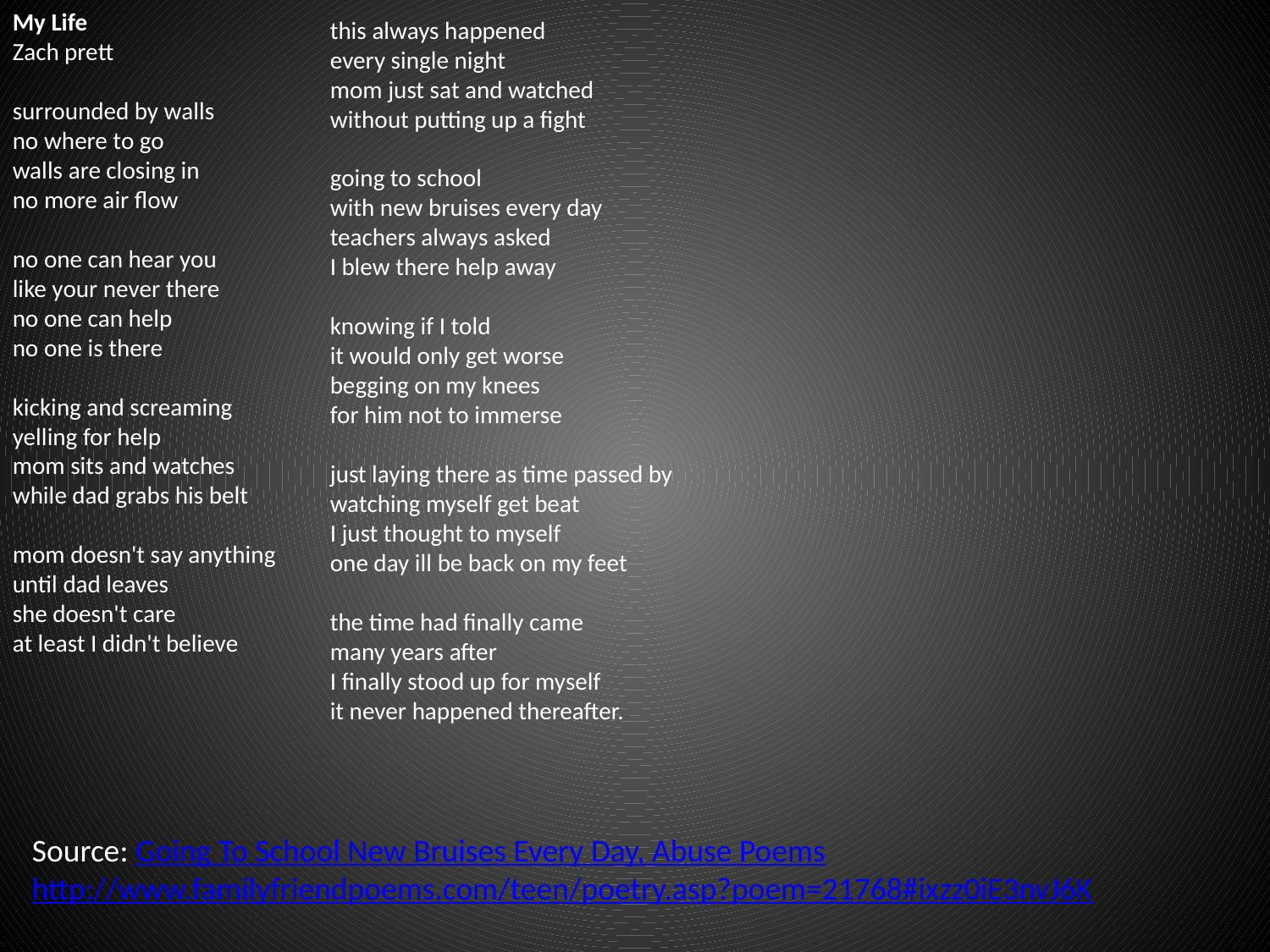

My Life
Zach prett

surrounded by walls
no where to go
walls are closing in
no more air flow
no one can hear you
like your never there
no one can help
no one is there
kicking and screaming
yelling for help
mom sits and watches
while dad grabs his belt
mom doesn't say anything
until dad leaves
she doesn't care
at least I didn't believe

this always happened
every single night
mom just sat and watched
without putting up a fight
going to school
with new bruises every day
teachers always asked
I blew there help away
knowing if I told
it would only get worse
begging on my knees
for him not to immerse
just laying there as time passed by
watching myself get beat
I just thought to myself
one day ill be back on my feet
the time had finally came
many years after
I finally stood up for myself
it never happened thereafter.

Source: Going To School New Bruises Every Day, Abuse Poems http://www.familyfriendpoems.com/teen/poetry.asp?poem=21768#ixzz0iE3nvJ6K